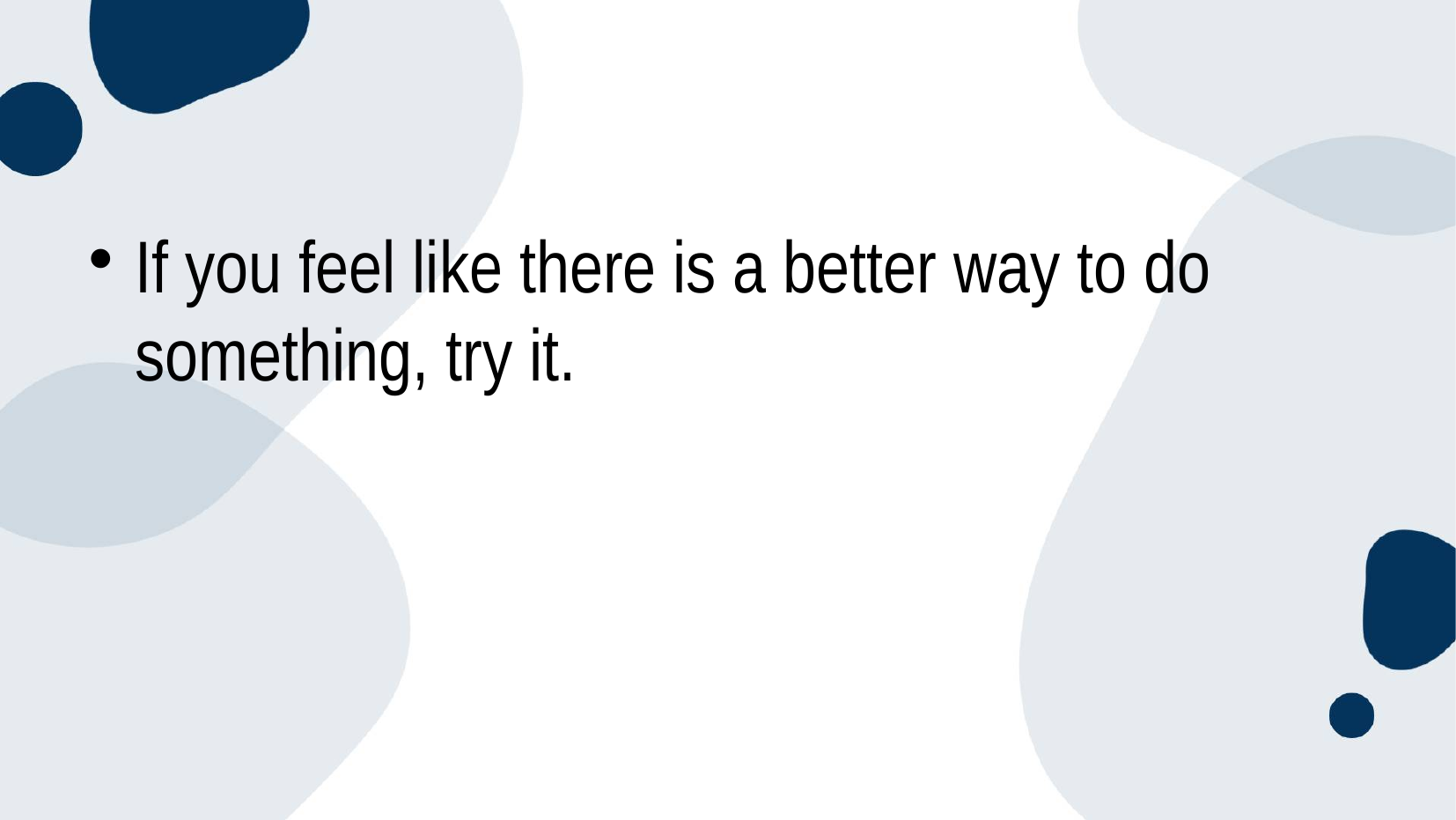

If you feel like there is a better way to do something, try it.